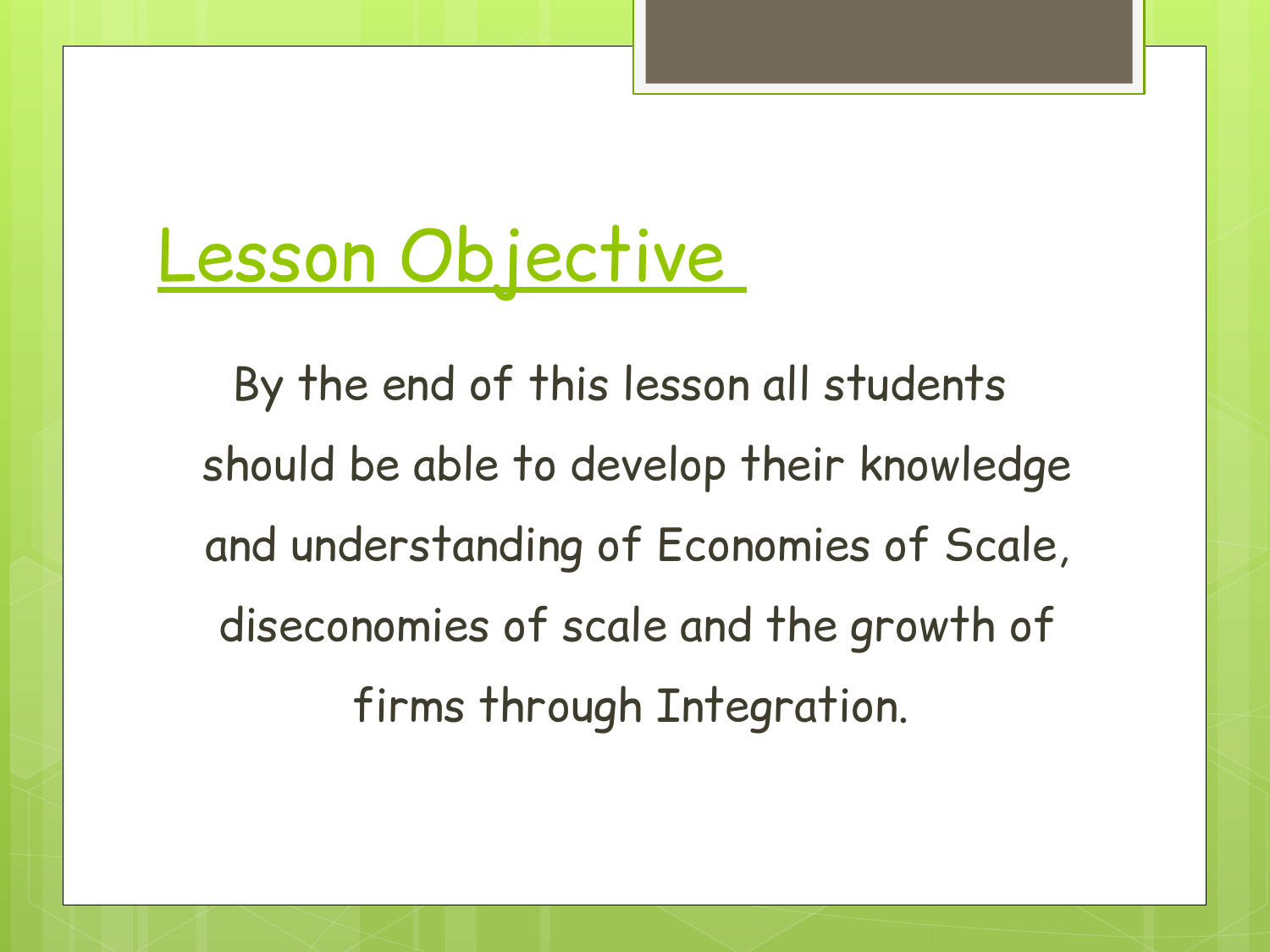

# Lesson Objective
By the end of this lesson all students should be able to develop their knowledge and understanding of Economies of Scale, diseconomies of scale and the growth of firms through Integration.